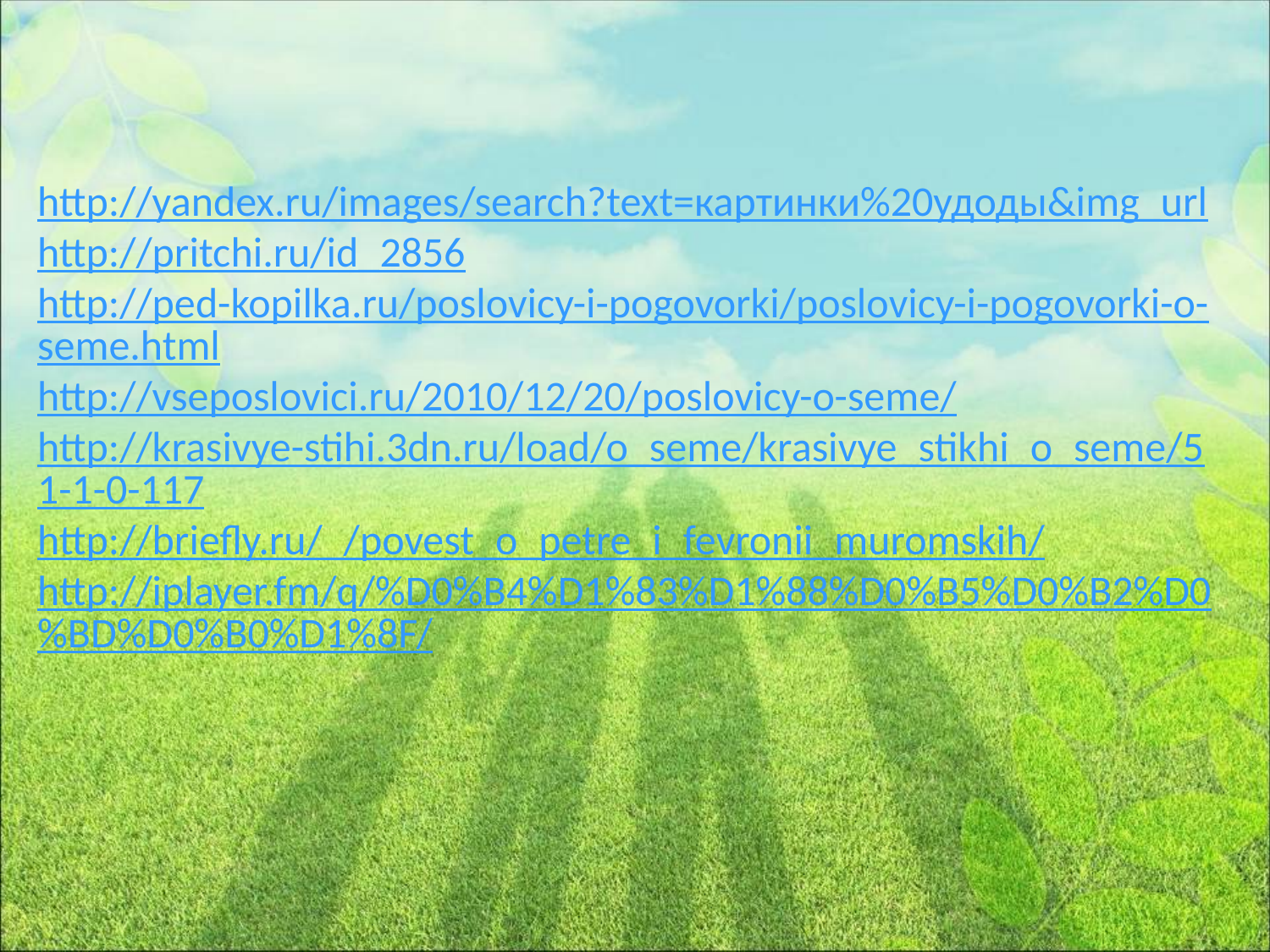

http://yandex.ru/images/search?text=картинки%20удоды&img_url
http://pritchi.ru/id_2856
http://ped-kopilka.ru/poslovicy-i-pogovorki/poslovicy-i-pogovorki-o-seme.html
http://vseposlovici.ru/2010/12/20/poslovicy-o-seme/
http://krasivye-stihi.3dn.ru/load/o_seme/krasivye_stikhi_o_seme/51-1-0-117
http://briefly.ru/_/povest_o_petre_i_fevronii_muromskih/
http://iplayer.fm/q/%D0%B4%D1%83%D1%88%D0%B5%D0%B2%D0%BD%D0%B0%D1%8F/